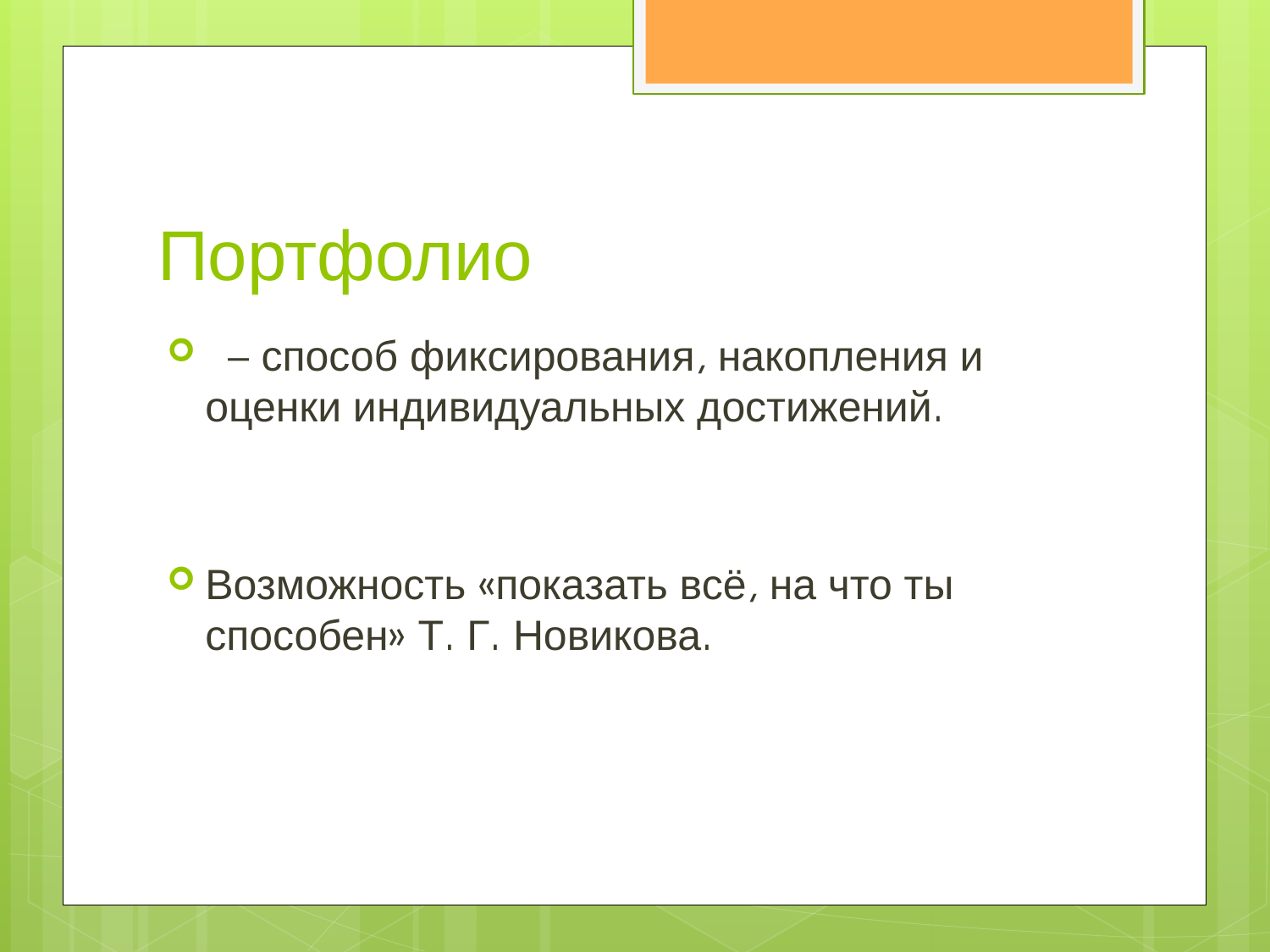

# Портфолио
  – способ фиксирования, накопления и оценки индивидуальных достижений.

Возможность «показать всё, на что ты способен» Т. Г. Новикова.